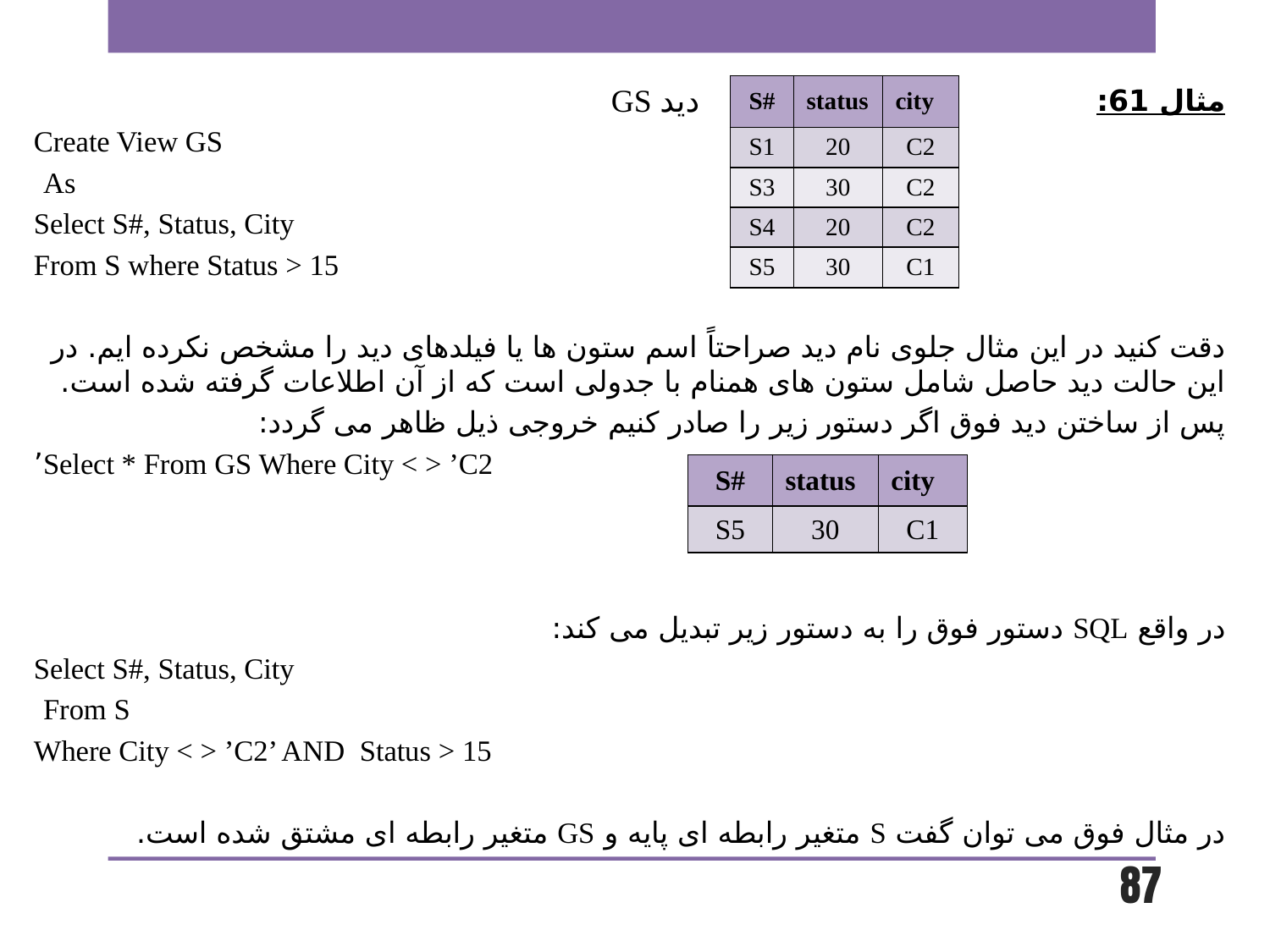

مثال 61:
  Create View GS
As
Select S#, Status, City
From S where Status > 15

دقت کنید در این مثال جلوی نام دید صراحتاً اسم ستون ها یا فیلدهای دید را مشخص نکرده ایم. در این حالت دید حاصل شامل ستون های همنام با جدولی است که از آن اطلاعات گرفته شده است.
پس از ساختن دید فوق اگر دستور زیر را صادر کنیم خروجی ذیل ظاهر می گردد:
 Select * From GS Where City < > ’C2’

در واقع SQL دستور فوق را به دستور زیر تبدیل می کند:
  Select S#, Status, City
  From S
Where City < > ’C2’ AND  Status > 15

در مثال فوق می توان گفت S متغیر رابطه ای پایه و GS متغیر رابطه ای مشتق شده است.
دید GS
| S# | status | city |
| --- | --- | --- |
| S1 | 20 | C2 |
| S3 | 30 | C2 |
| S4 | 20 | C2 |
| S5 | 30 | C1 |
| S# | status | city |
| --- | --- | --- |
| S5 | 30 | C1 |
87